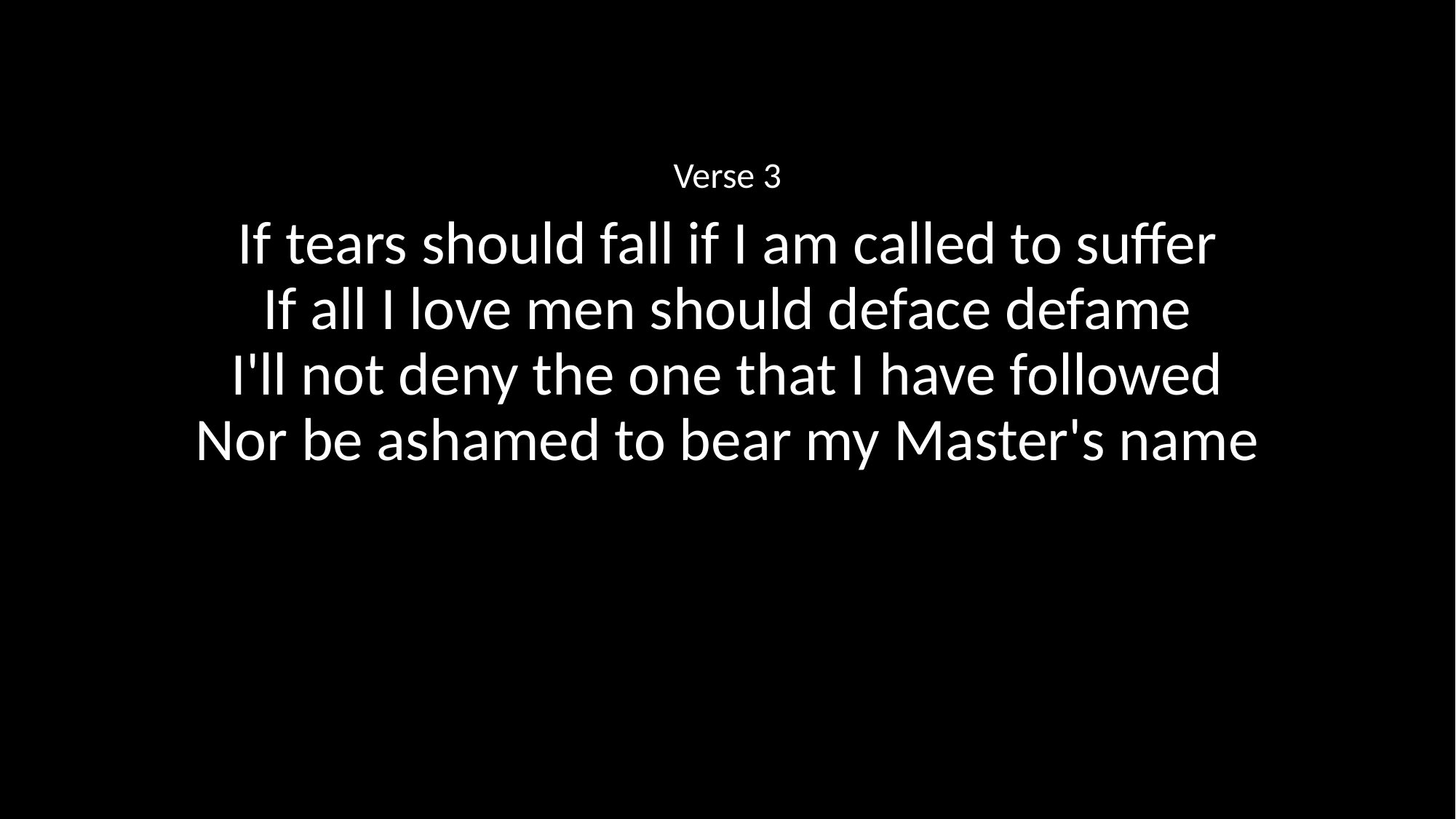

Verse 3
If tears should fall if I am called to suffer
If all I love men should deface defame
I'll not deny the one that I have followed
Nor be ashamed to bear my Master's name